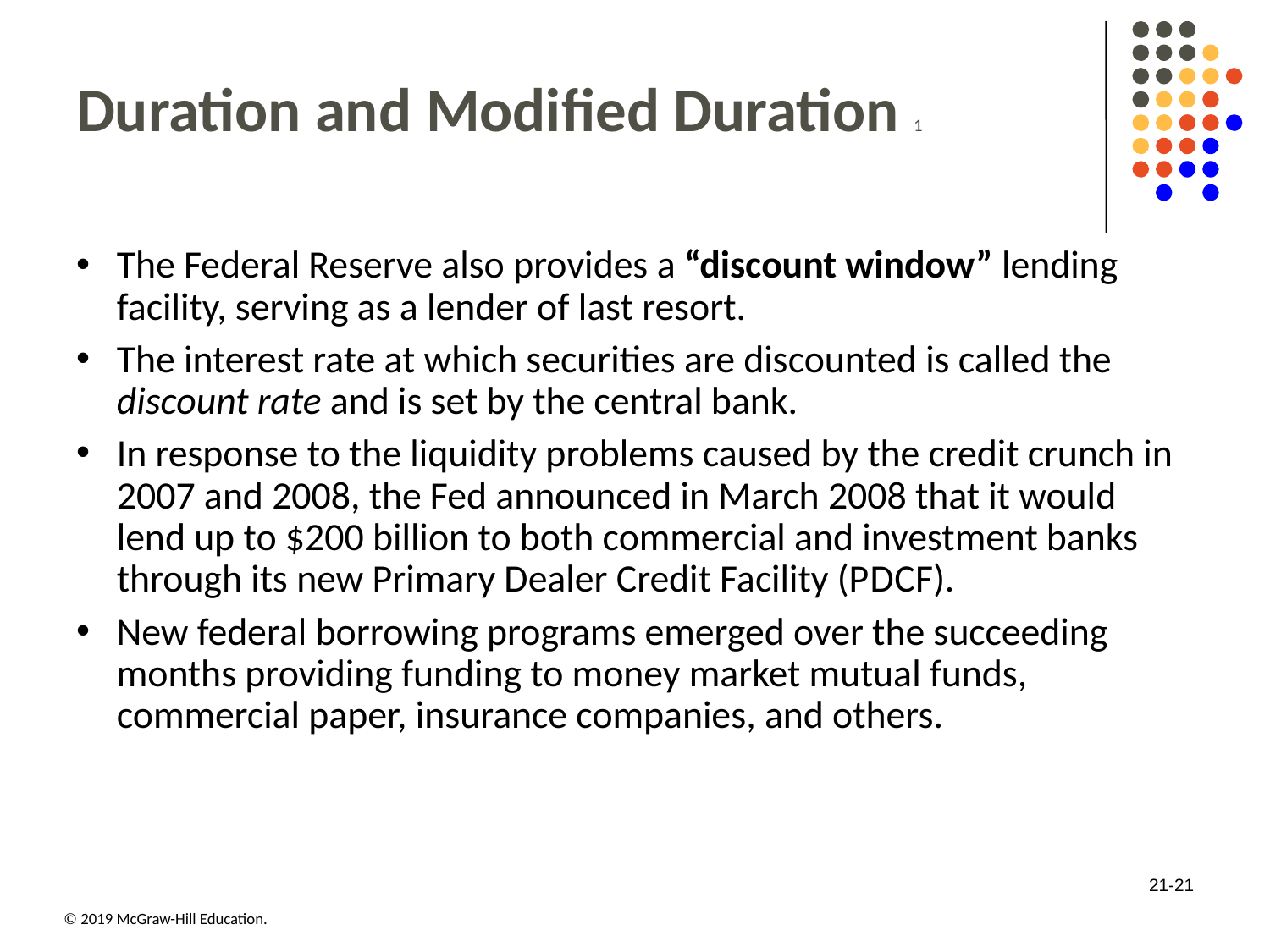

# Duration and Modified Duration 1
The Federal Reserve also provides a “discount window” lending facility, serving as a lender of last resort.
The interest rate at which securities are discounted is called the discount rate and is set by the central bank.
In response to the liquidity problems caused by the credit crunch in 2007 and 2008, the Fed announced in March 2008 that it would lend up to $200 billion to both commercial and investment banks through its new Primary Dealer Credit Facility (P D C F).
New federal borrowing programs emerged over the succeeding months providing funding to money market mutual funds, commercial paper, insurance companies, and others.
21-21